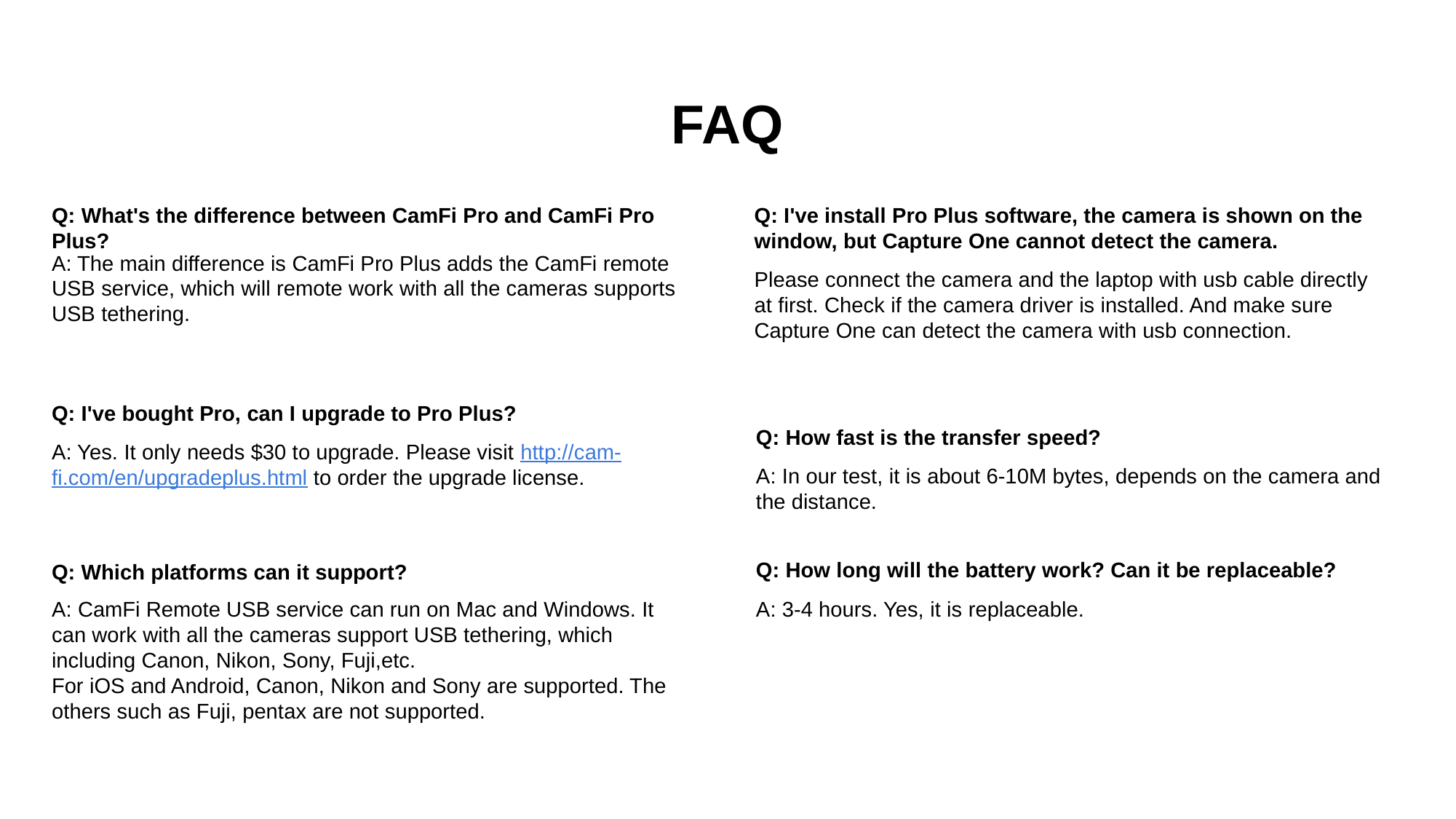

FAQ
Q: What's the difference between CamFi Pro and CamFi Pro Plus?
Q: I've install Pro Plus software, the camera is shown on the window, but Capture One cannot detect the camera.
A: The main difference is CamFi Pro Plus adds the CamFi remote USB service, which will remote work with all the cameras supports USB tethering.
Please connect the camera and the laptop with usb cable directly at first. Check if the camera driver is installed. And make sure Capture One can detect the camera with usb connection.
Q: I've bought Pro, can I upgrade to Pro Plus?
Q: How fast is the transfer speed?
A: Yes. It only needs $30 to upgrade. Please visit http://cam-fi.com/en/upgradeplus.html to order the upgrade license.
A: In our test, it is about 6-10M bytes, depends on the camera and the distance.
Q: How long will the battery work? Can it be replaceable?
Q: Which platforms can it support?
A: 3-4 hours. Yes, it is replaceable.
A: CamFi Remote USB service can run on Mac and Windows. It can work with all the cameras support USB tethering, which including Canon, Nikon, Sony, Fuji,etc.
For iOS and Android, Canon, Nikon and Sony are supported. The others such as Fuji, pentax are not supported.